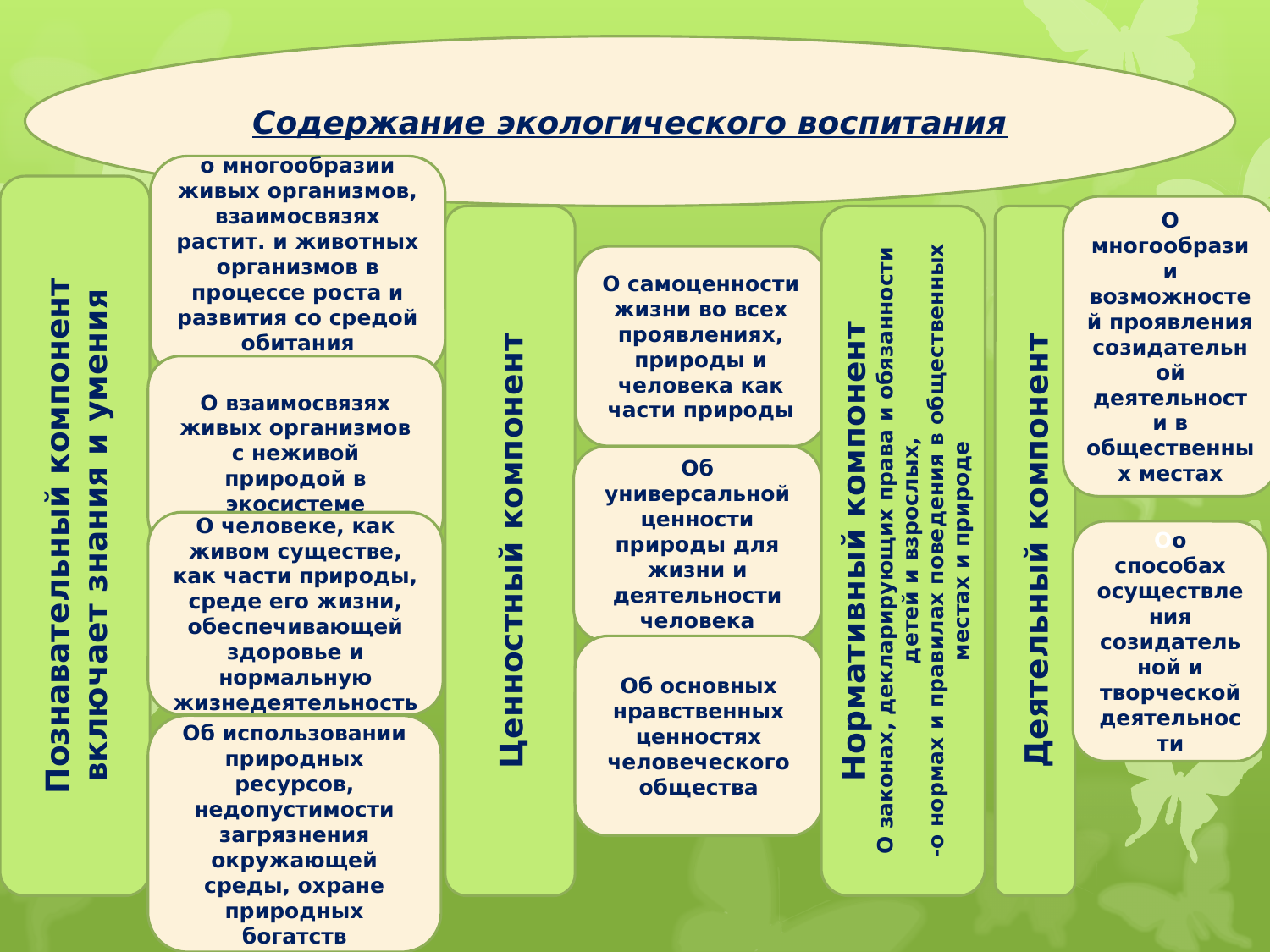

Содержание экологического воспитания
о многообразии живых организмов, взаимосвязях растит. и животных организмов в процессе роста и развития со средой обитания

Познавательный компонент
включает знания и умения
О многообразии возможностей проявления созидательной деятельности в общественных местах
Ценностный компонент
Нормативный компонент
О законах, декларирующих права и обязанности детей и взрослых,
-о нормах и правилах поведения в общественных местах и природе
Деятельный компонент
О самоценности жизни во всех проявлениях, природы и человека как части природы
О взаимосвязях живых организмов с неживой природой в экосистеме
Об универсальной ценности природы для жизни и деятельности человека
О человеке, как живом существе, как части природы, среде его жизни, обеспечивающей здоровье и нормальную жизнедеятельность
Оо способах осуществления созидательной и творческой деятельности
Об основных нравственных ценностях человеческого общества
Об использовании природных ресурсов, недопустимости загрязнения окружающей среды, охране природных богатств